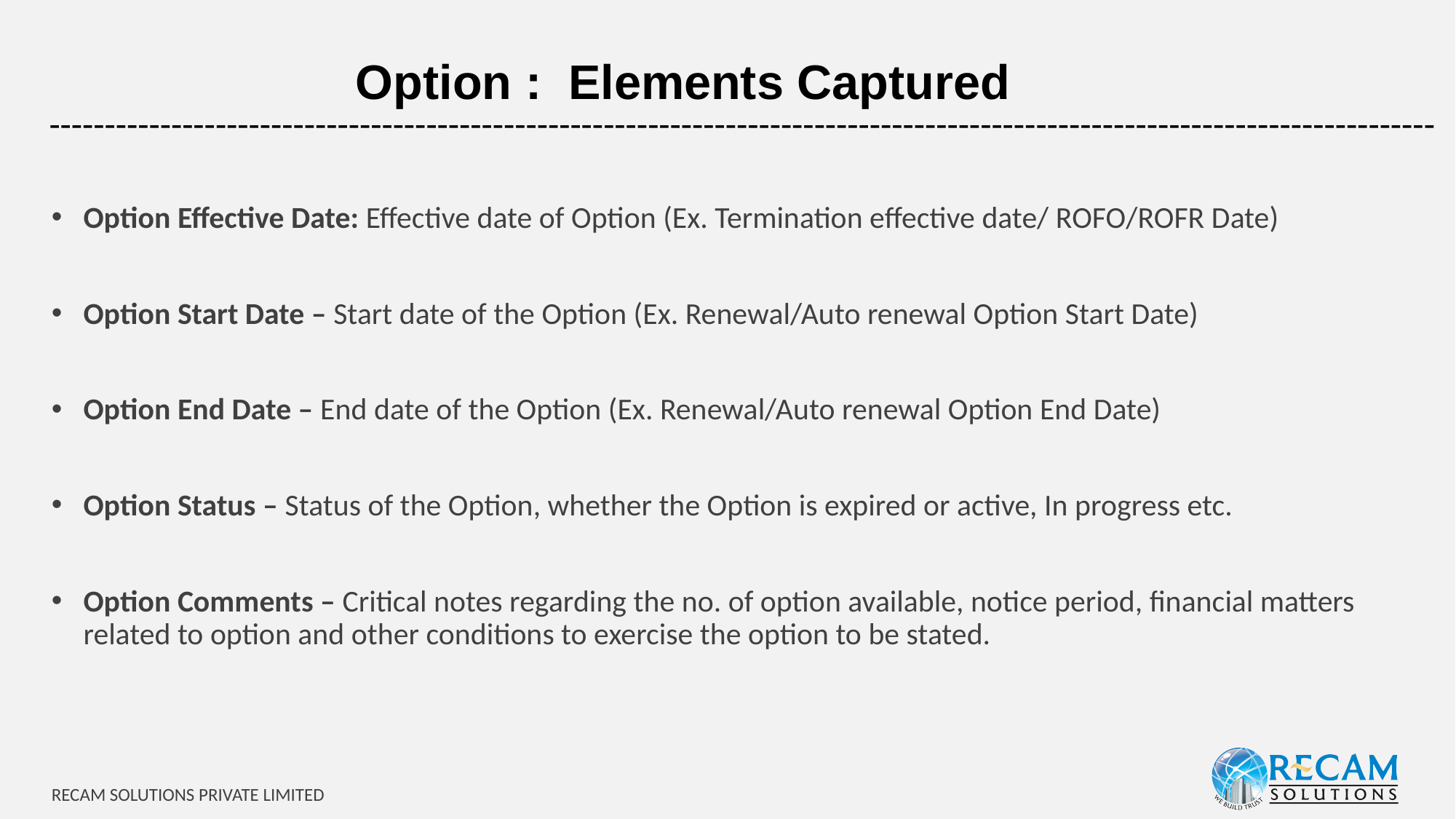

Option :  Elements Captured
-----------------------------------------------------------------------------------------------------------------------------

Option Effective Date: Effective date of Option (Ex. Termination effective date/ ROFO/ROFR Date)

Option Start Date – Start date of the Option (Ex. Renewal/Auto renewal Option Start Date)

Option End Date – End date of the Option (Ex. Renewal/Auto renewal Option End Date)

Option Status – Status of the Option, whether the Option is expired or active, In progress etc.

Option Comments – Critical notes regarding the no. of option available, notice period, financial matters related to option and other conditions to exercise the option to be stated.

RECAM SOLUTIONS PRIVATE LIMITED